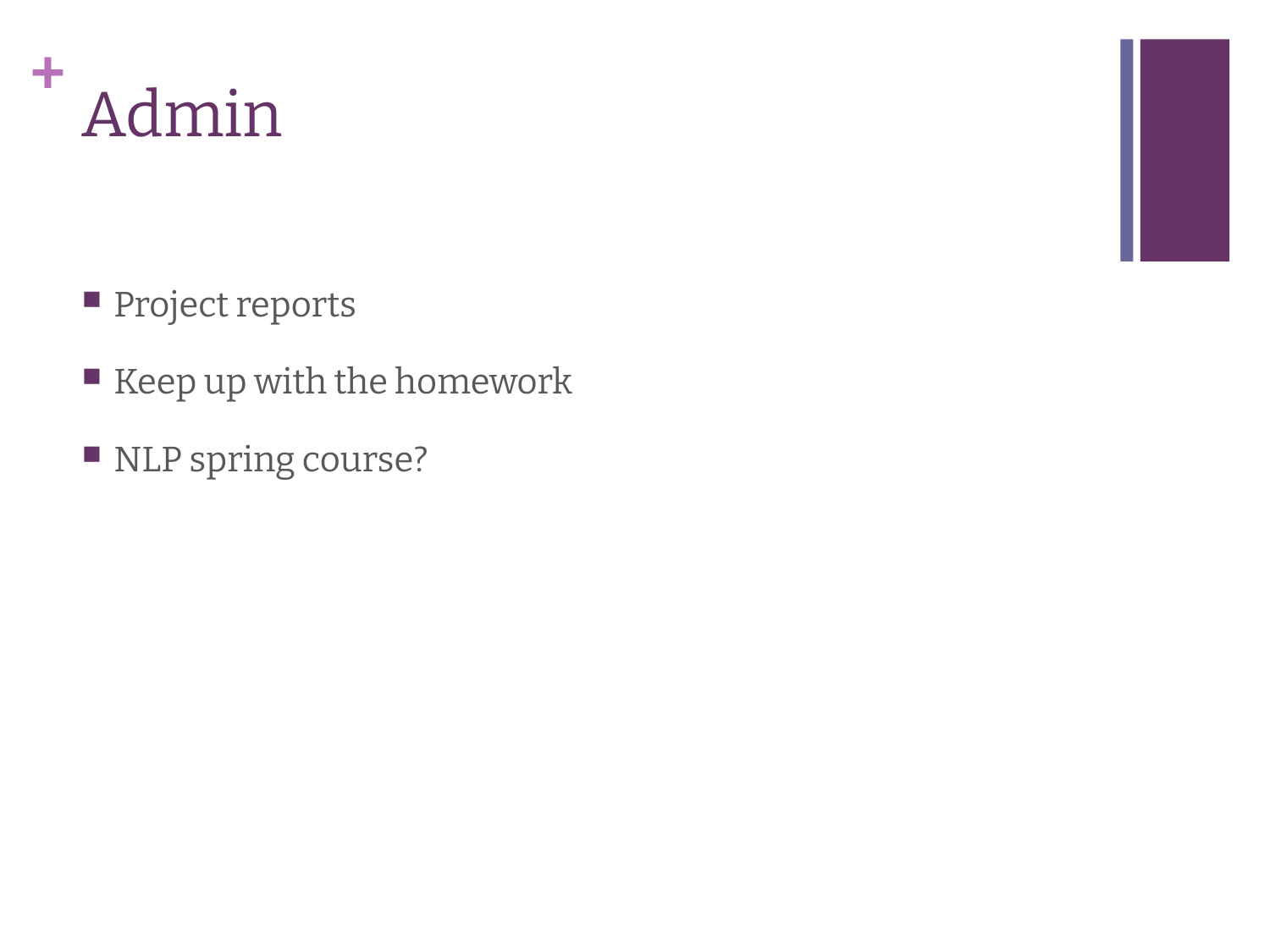

# Admin
Project reports
Keep up with the homework
NLP spring course?